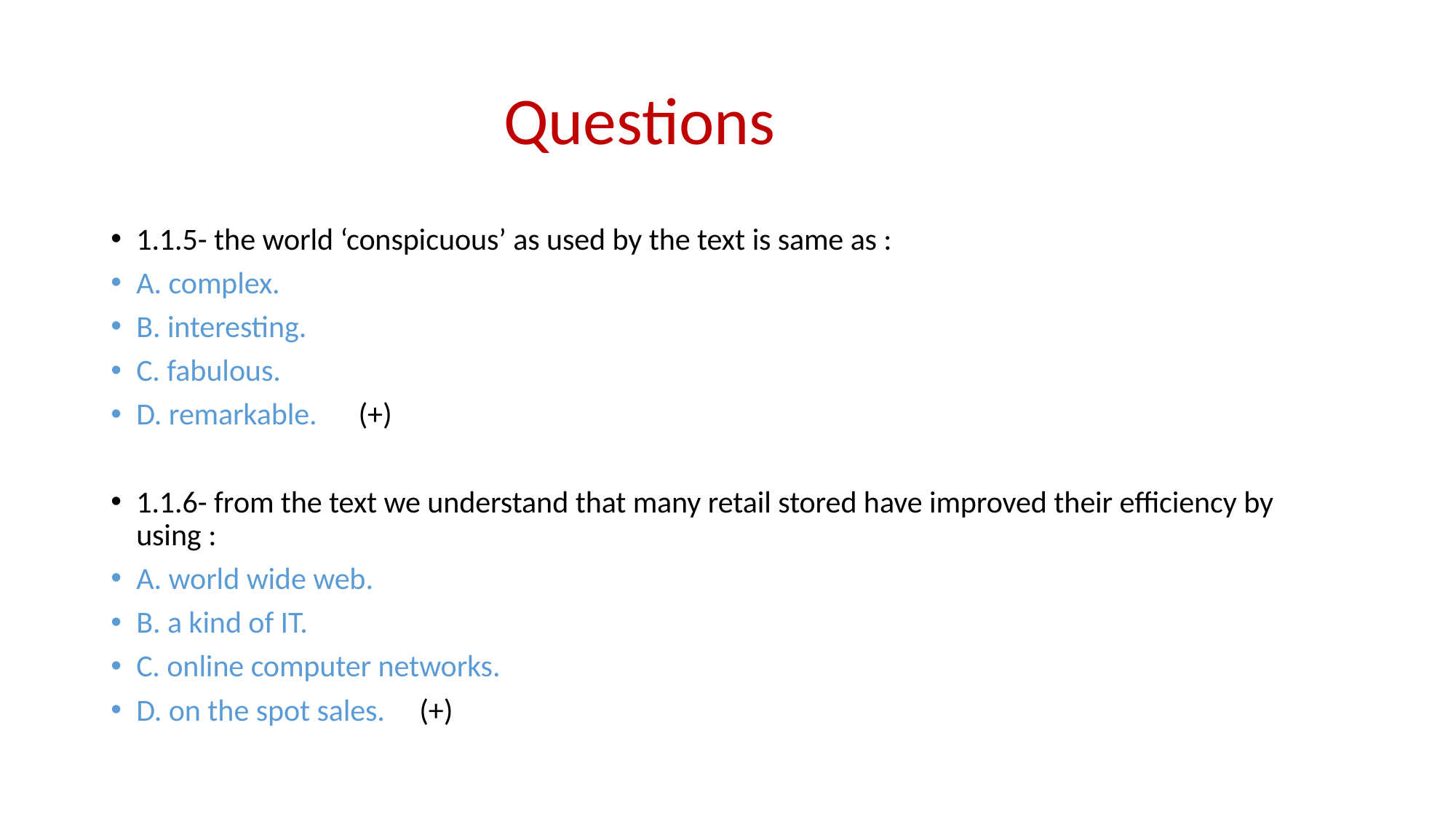

# Questions
1.1.5- the world ‘conspicuous’ as used by the text is same as :
A. complex.
B. interesting.
C. fabulous.
D. remarkable.      (+)

1.1.6- from the text we understand that many retail stored have improved their efficiency by using :
A. world wide web.
B. a kind of IT.
C. online computer networks.
D. on the spot sales.     (+)